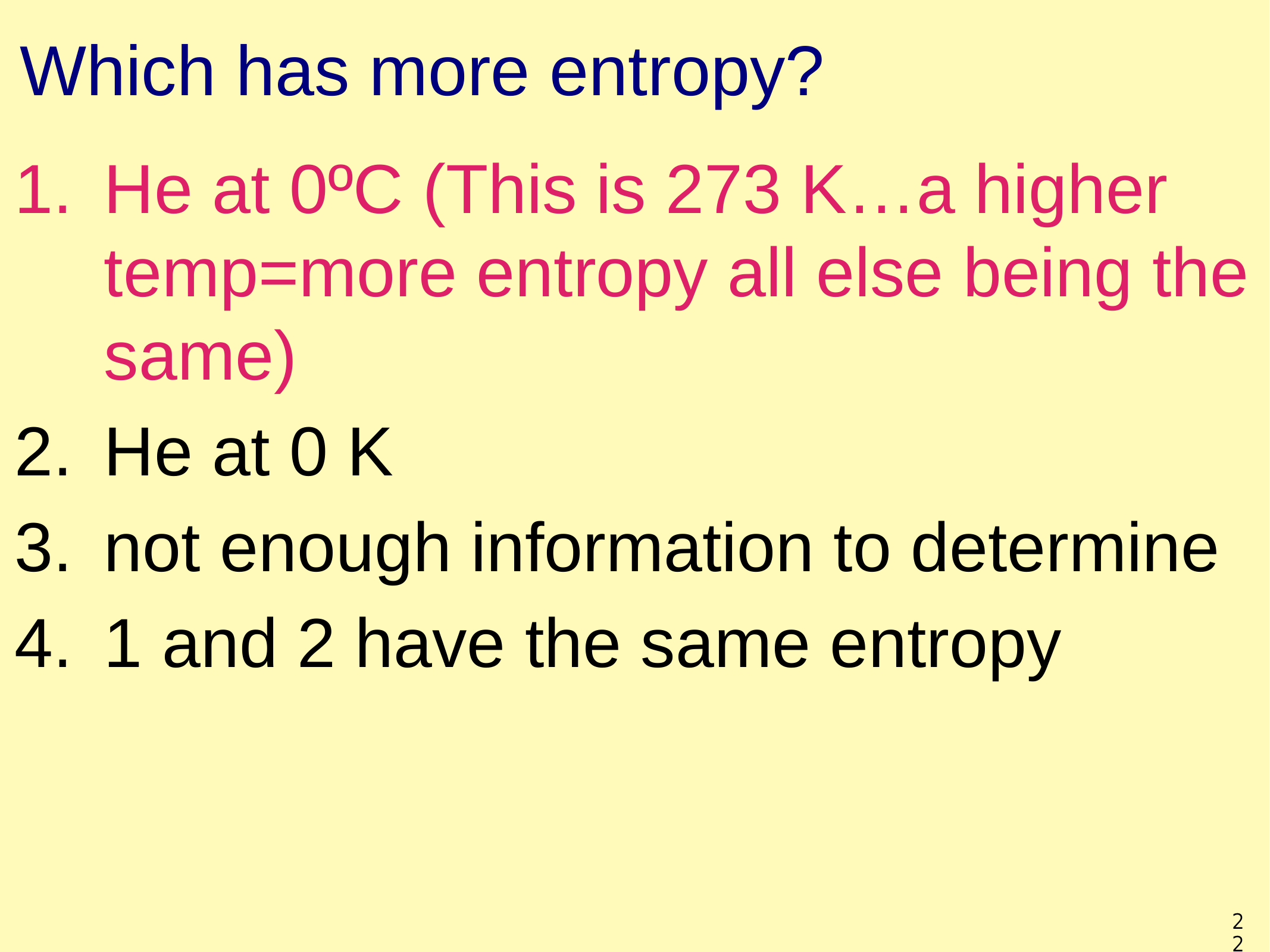

# Which has more entropy?
He at 0ºC (This is 273 K…a higher temp=more entropy all else being the same)
He at 0 K
not enough information to determine
1 and 2 have the same entropy
22